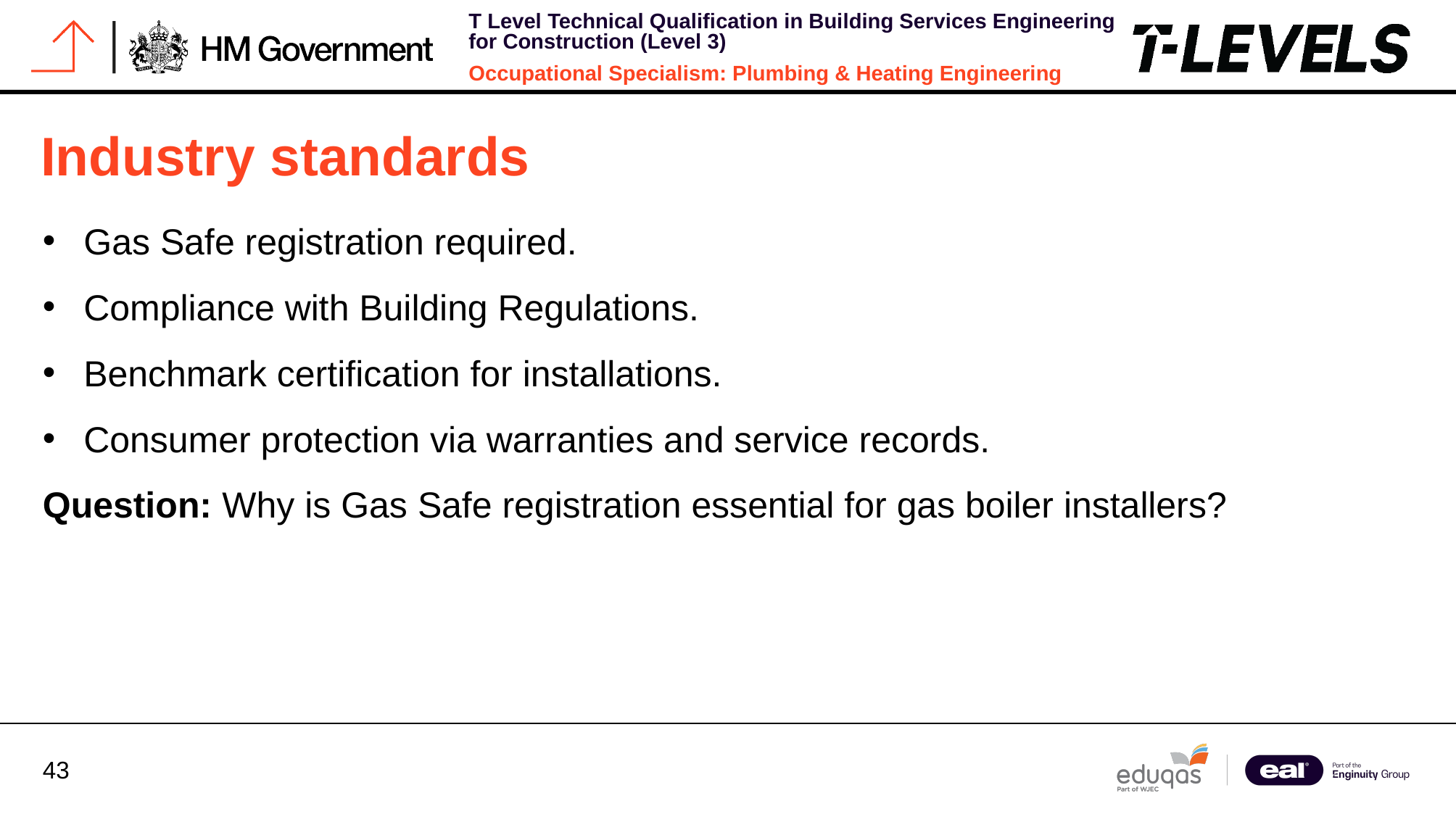

# Industry standards
Gas Safe registration required.
Compliance with Building Regulations.
Benchmark certification for installations.
Consumer protection via warranties and service records.
Question: Why is Gas Safe registration essential for gas boiler installers?